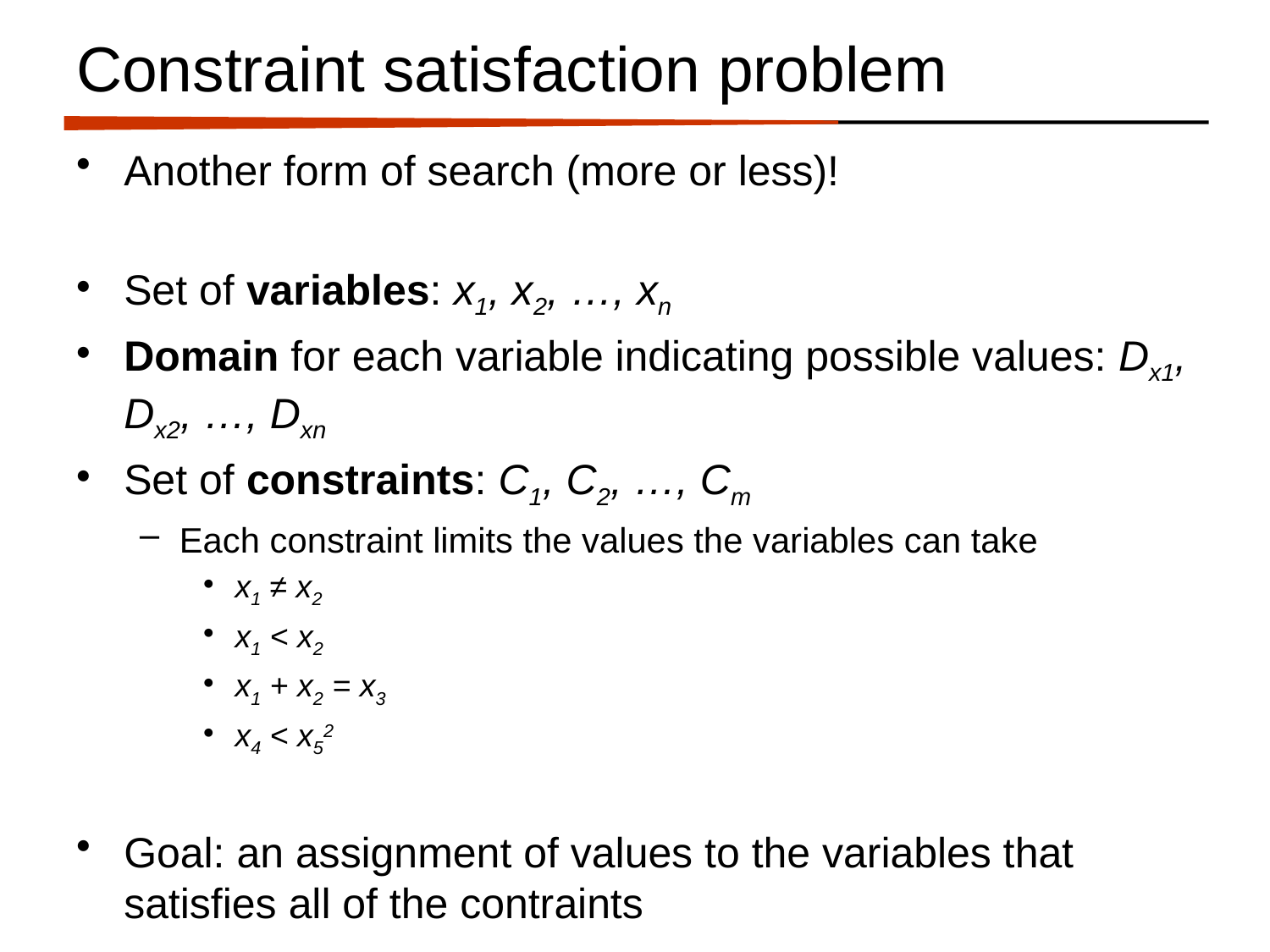

# Constraint satisfaction problem
Another form of search (more or less)!

Set of variables: x1, x2, …, xn
Domain for each variable indicating possible values: Dx1, Dx2, …, Dxn
Set of constraints: C1, C2, …, Cm
Each constraint limits the values the variables can take
x1 ≠ x2
x1 < x2
x1 + x2 = x3
x4 < x52

Goal: an assignment of values to the variables that satisfies all of the contraints